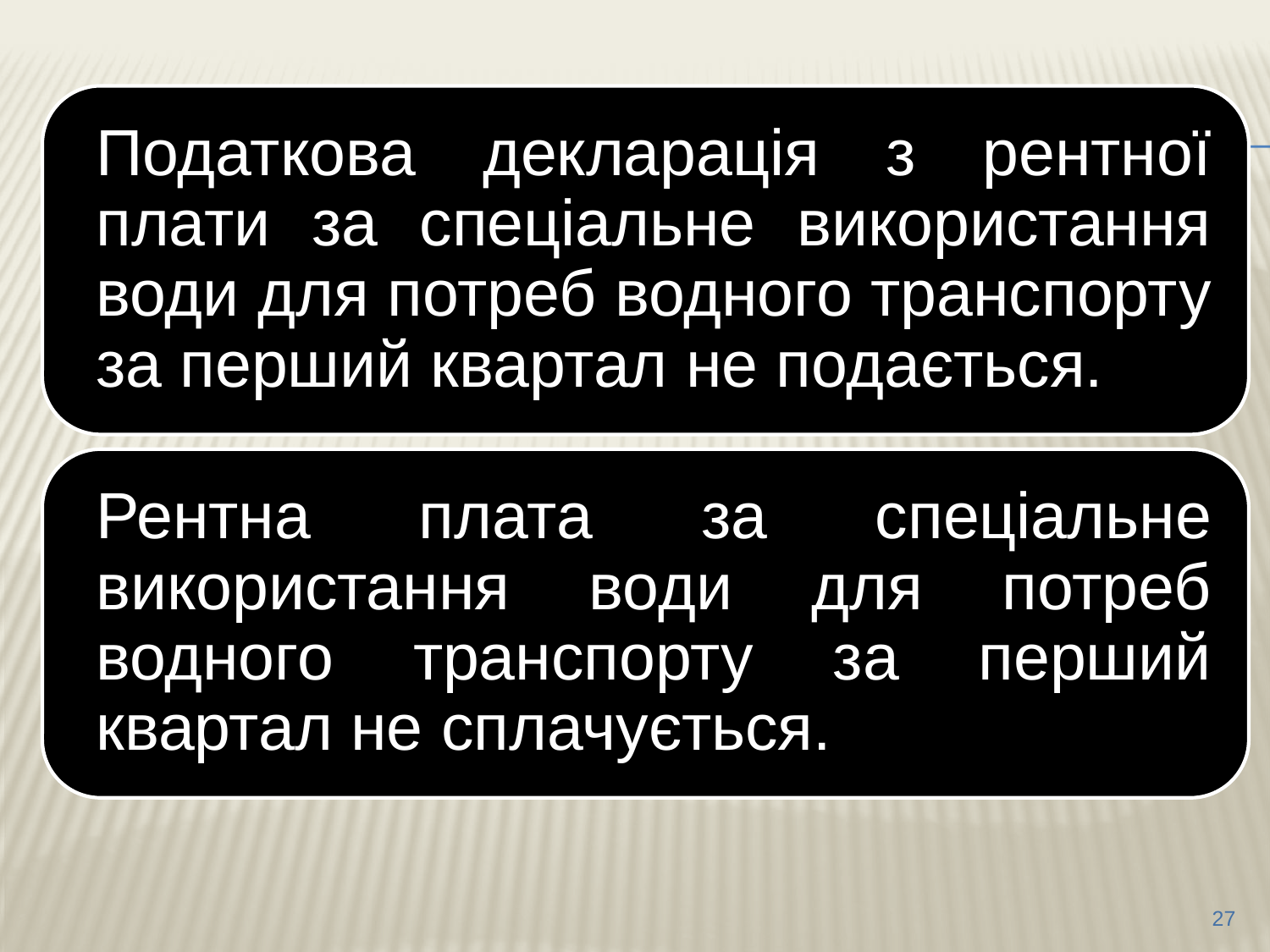

Податкова декларація з рентної плати за спеціальне використання води для потреб водного транспорту за перший квартал не подається.
Рентна плата за спеціальне використання води для потреб водного транспорту за перший квартал не сплачується.
27